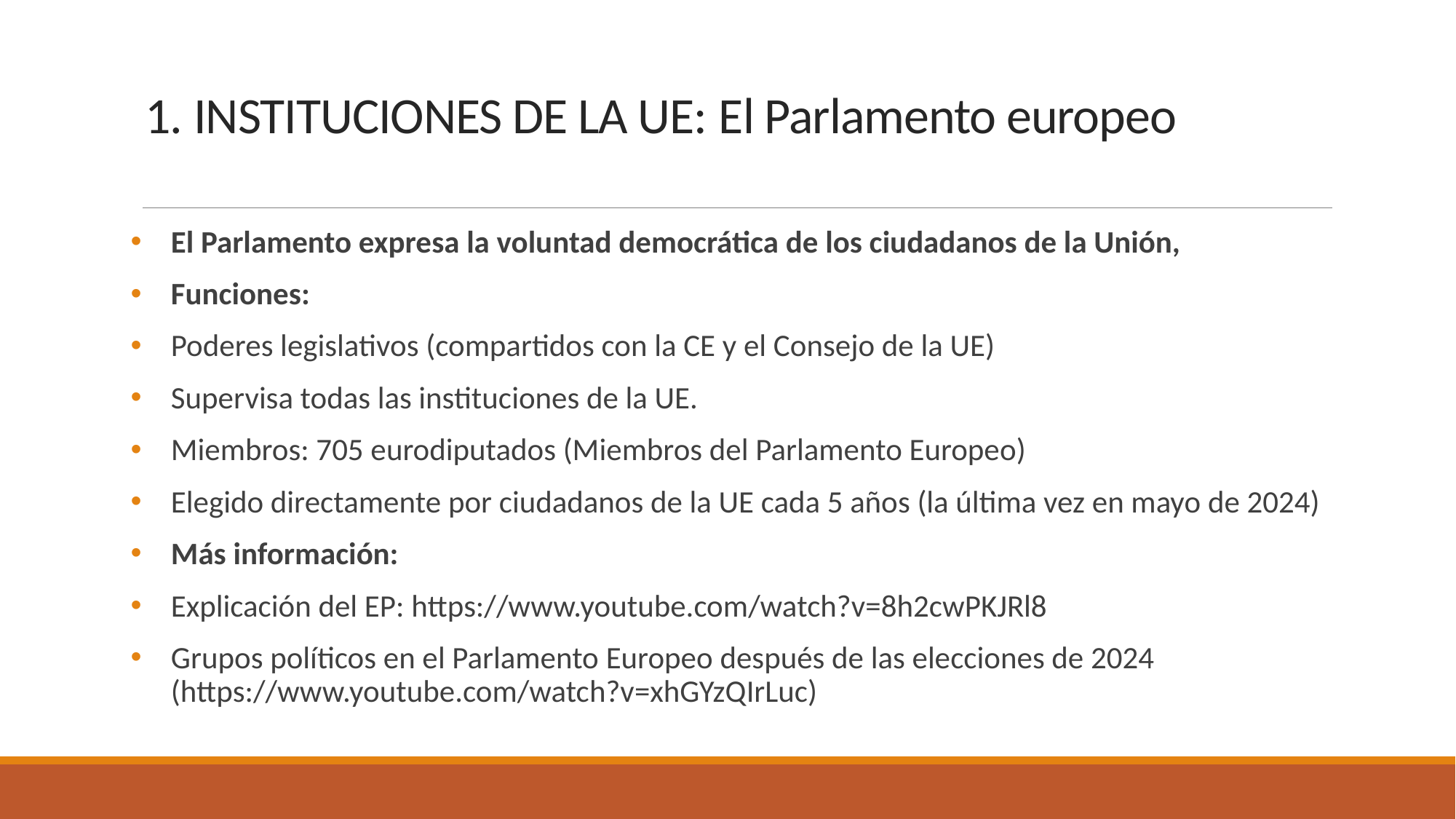

1. INSTITUCIONES DE LA UE: El Parlamento europeo
El Parlamento expresa la voluntad democrática de los ciudadanos de la Unión,
Funciones:
Poderes legislativos (compartidos con la CE y el Consejo de la UE)
Supervisa todas las instituciones de la UE.
Miembros: 705 eurodiputados (Miembros del Parlamento Europeo)
Elegido directamente por ciudadanos de la UE cada 5 años (la última vez en mayo de 2024)
Más información:
Explicación del EP: https://www.youtube.com/watch?v=8h2cwPKJRl8
Grupos políticos en el Parlamento Europeo después de las elecciones de 2024 (https://www.youtube.com/watch?v=xhGYzQIrLuc)